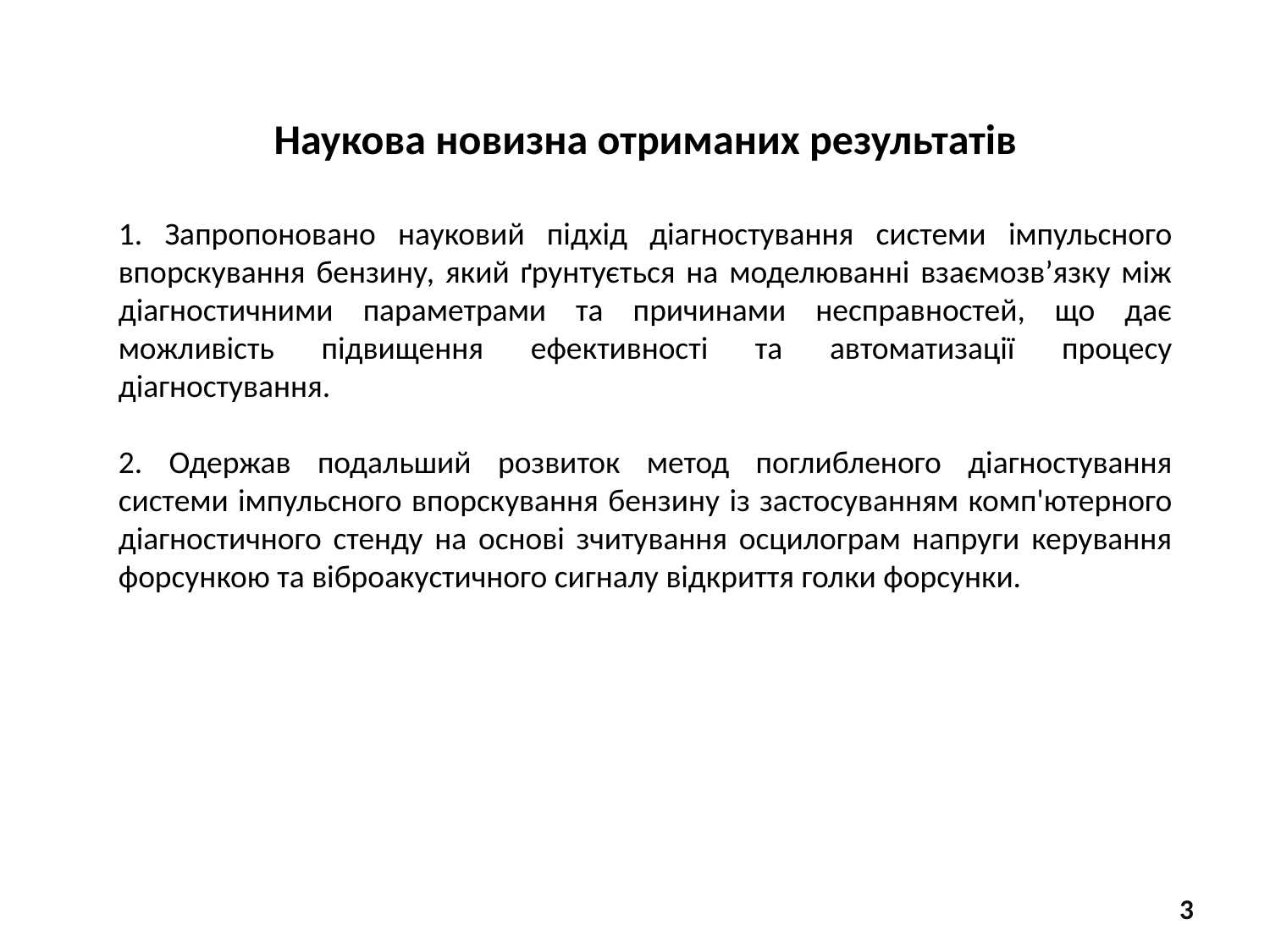

Наукова новизна отриманих результатів

1. Запропоновано науковий підхід діагностування системи імпульсного впорскування бензину, який ґрунтується на моделюванні взаємозв’язку між діагностичними параметрами та причинами несправностей, що дає можливість підвищення ефективності та автоматизації процесу діагностування.

2. Одержав подальший розвиток метод поглибленого діагностування системи імпульсного впорскування бензину із застосуванням комп'ютерного діагностичного стенду на основі зчитування осцилограм напруги керування форсункою та віброакустичного сигналу відкриття голки форсунки.

3